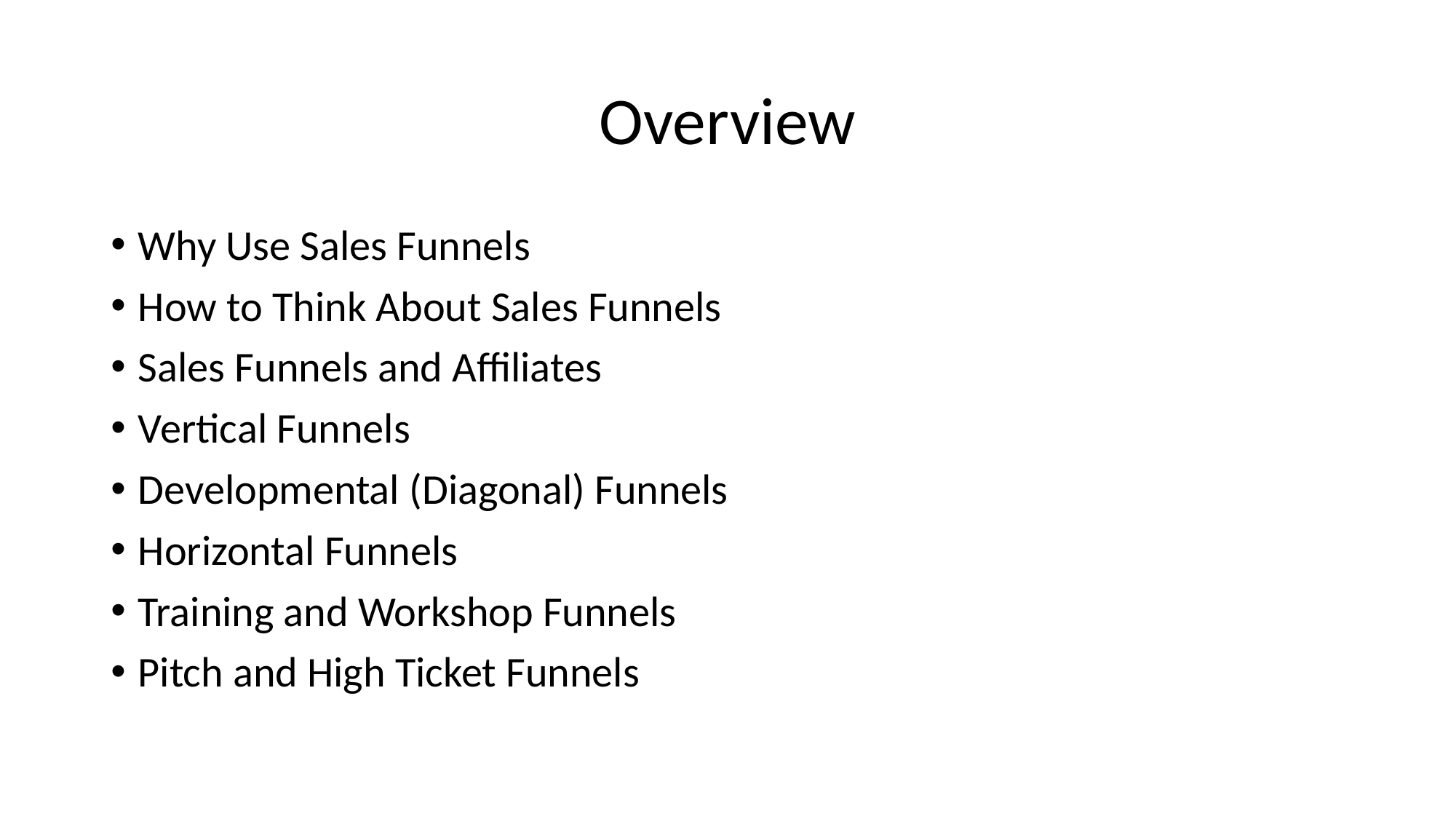

# Overview
Why Use Sales Funnels
How to Think About Sales Funnels
Sales Funnels and Affiliates
Vertical Funnels
Developmental (Diagonal) Funnels
Horizontal Funnels
Training and Workshop Funnels
Pitch and High Ticket Funnels